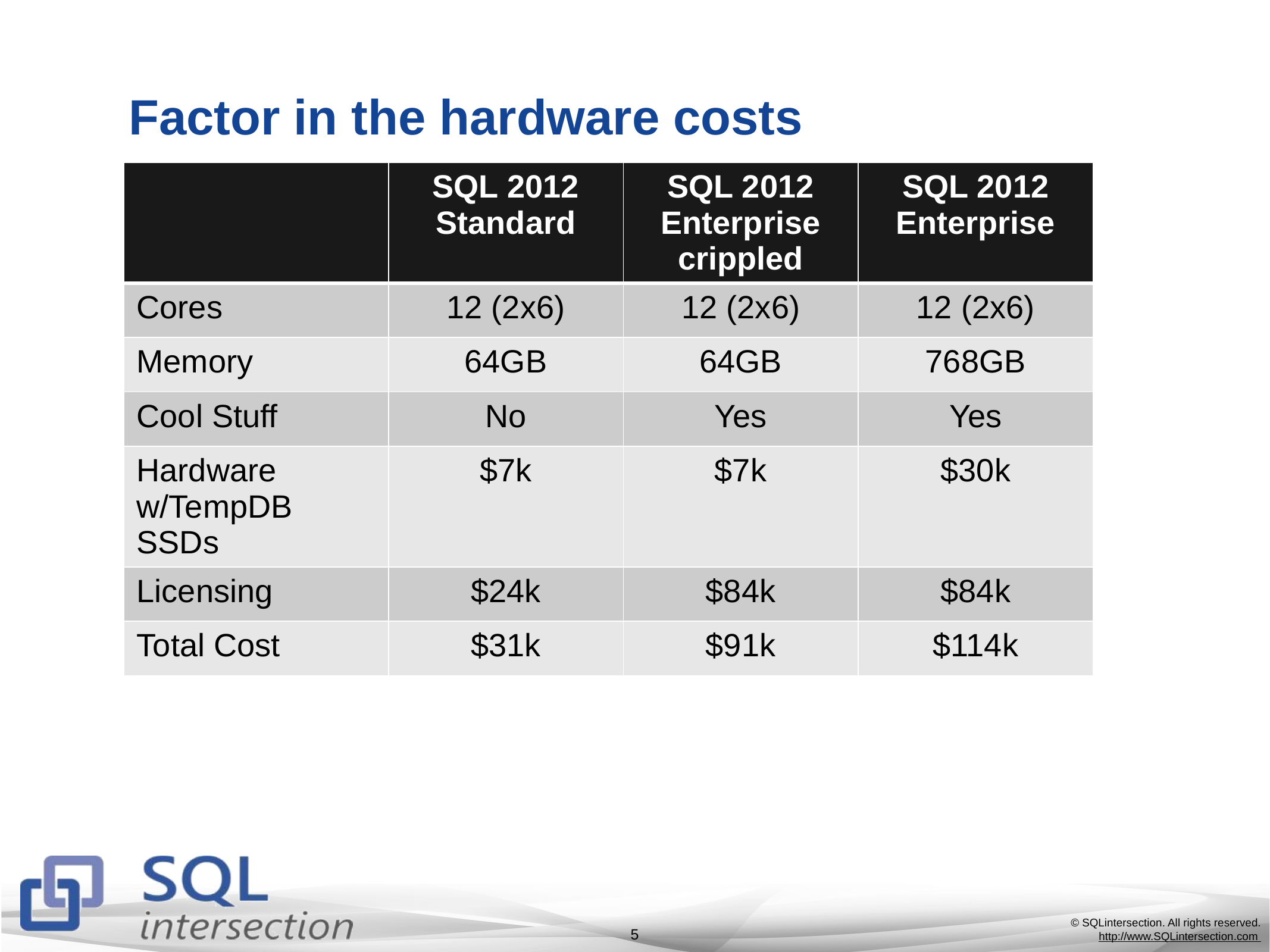

# Factor in the hardware costs
|  | SQL 2012 Standard | SQL 2012 Enterprise crippled | SQL 2012 Enterprise |
| --- | --- | --- | --- |
| Cores | 12 (2x6) | 12 (2x6) | 12 (2x6) |
| Memory | 64GB | 64GB | 768GB |
| Cool Stuff | No | Yes | Yes |
| Hardware w/TempDB SSDs | $7k | $7k | $30k |
| Licensing | $24k | $84k | $84k |
| Total Cost | $31k | $91k | $114k |